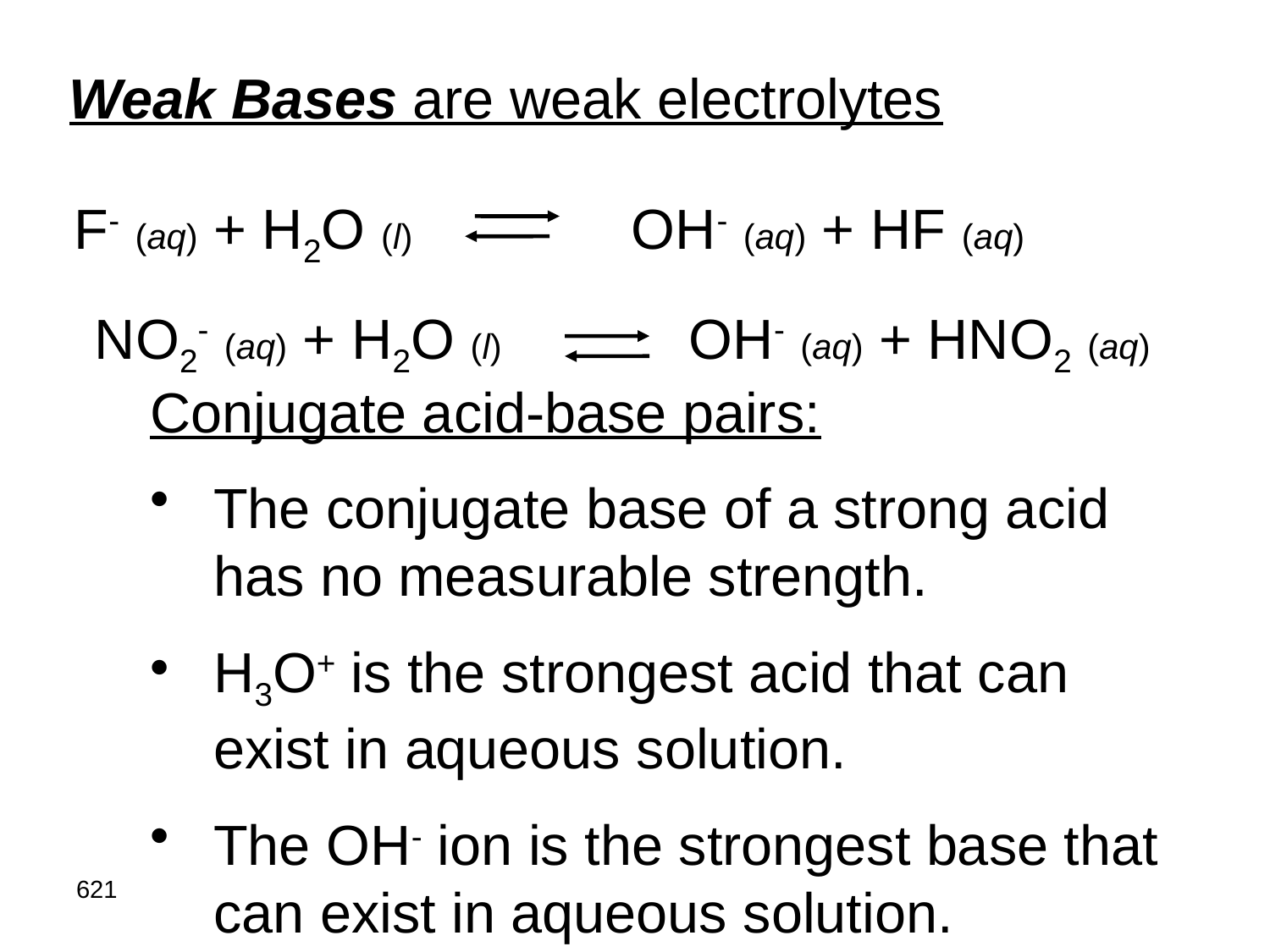

Weak Bases are weak electrolytes
F- (aq) + H2O (l)              OH- (aq) + HF (aq)

NO2- (aq) + H2O (l)                  OH- (aq) + HNO2 (aq)

Conjugate acid-base pairs:
The conjugate base of a strong acid has no measurable strength.
H3O+ is the strongest acid that can exist in aqueous solution.
The OH- ion is the strongest base that can exist in aqueous solution.
621